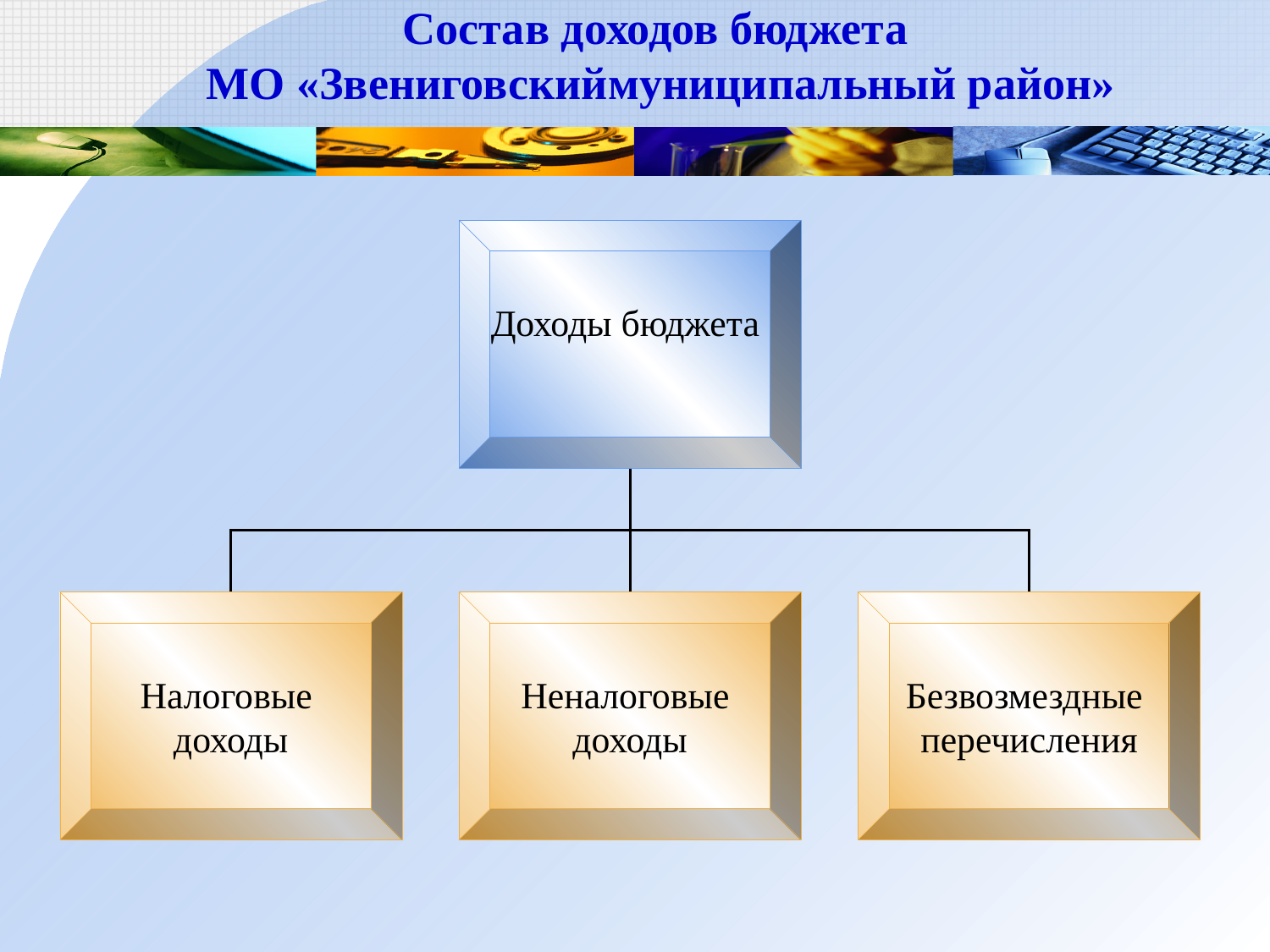

# Состав доходов бюджета МО «Звениговскиймуниципальный район»
Доходы бюджета

Налоговые
доходы
Неналоговые
доходы
Безвозмездные
перечисления